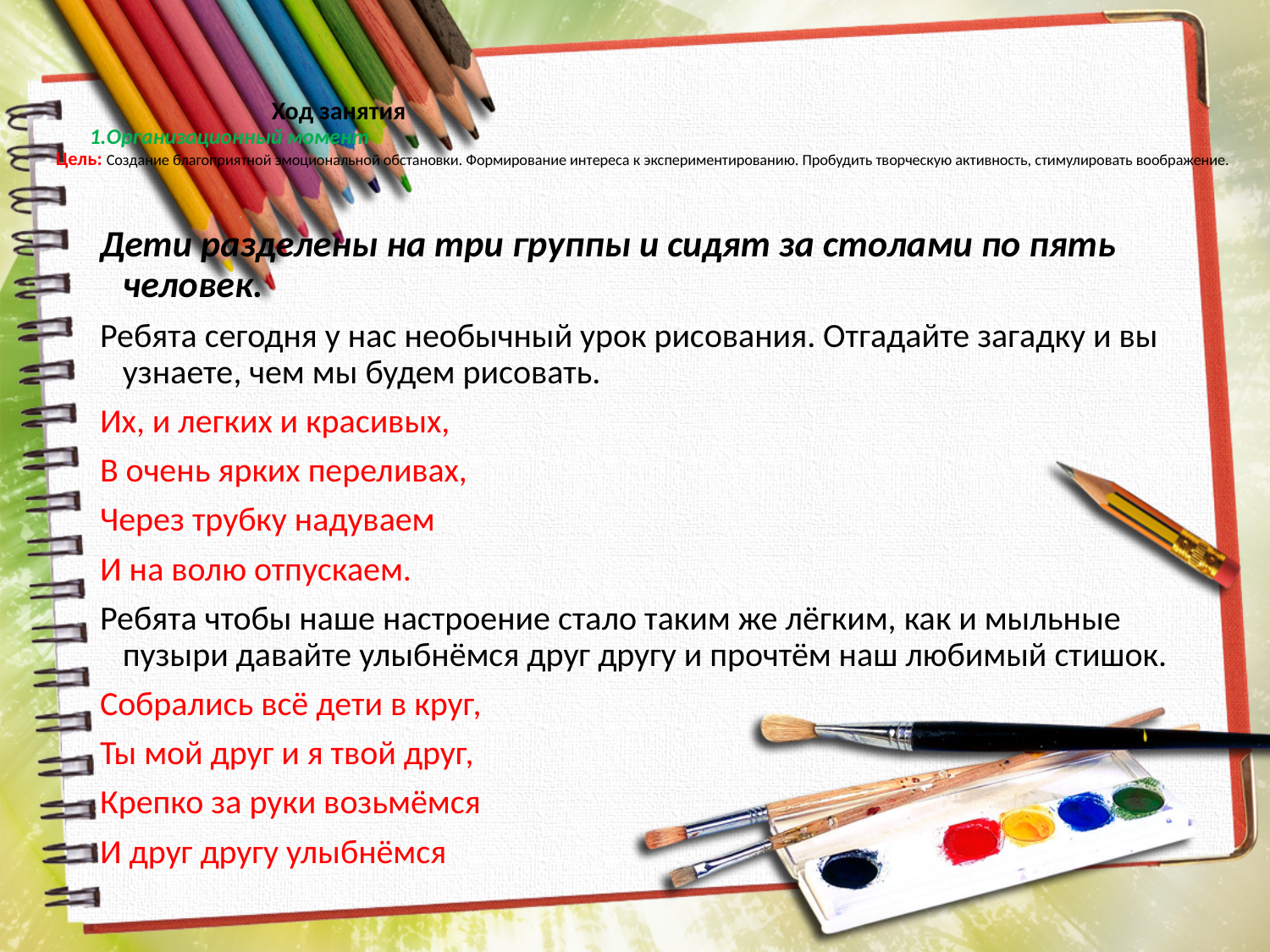

# Ход занятия 1.Организационный момент Цель: Создание благоприятной эмоциональной обстановки. Формирование интереса к экспериментированию. Пробудить творческую активность, стимулировать воображение.
Дети разделены на три группы и сидят за столами по пять человек.
Ребята сегодня у нас необычный урок рисования. Отгадайте загадку и вы узнаете, чем мы будем рисовать.
Их, и легких и красивых,
В очень ярких переливах,
Через трубку надуваем
И на волю отпускаем.
Ребята чтобы наше настроение стало таким же лёгким, как и мыльные пузыри давайте улыбнёмся друг другу и прочтём наш любимый стишок.
Собрались всё дети в круг,
Ты мой друг и я твой друг,
Крепко за руки возьмёмся
И друг другу улыбнёмся